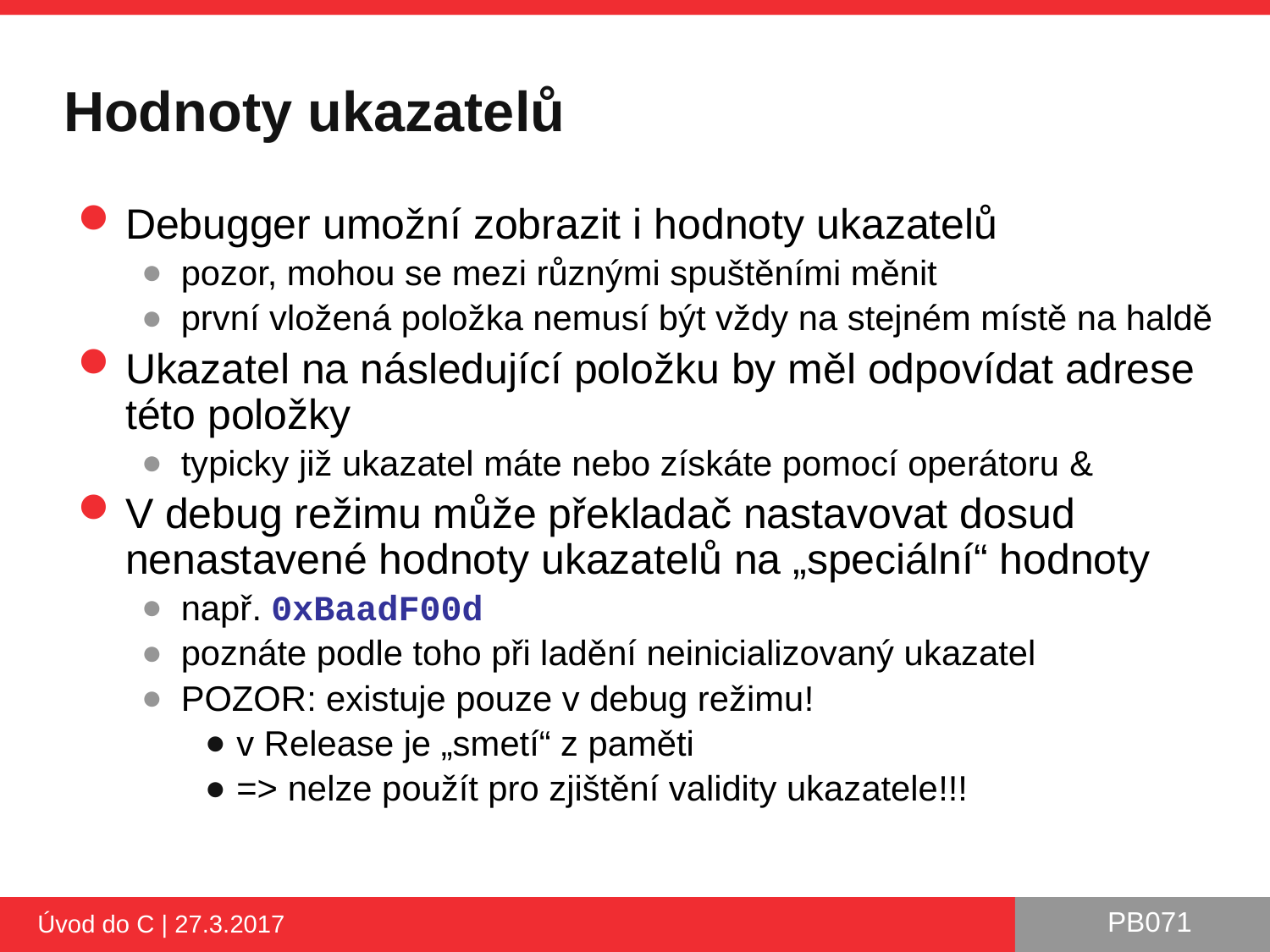

# Hodnoty ukazatelů
Debugger umožní zobrazit i hodnoty ukazatelů
pozor, mohou se mezi různými spuštěními měnit
první vložená položka nemusí být vždy na stejném místě na haldě
Ukazatel na následující položku by měl odpovídat adrese této položky
typicky již ukazatel máte nebo získáte pomocí operátoru &
V debug režimu může překladač nastavovat dosud nenastavené hodnoty ukazatelů na „speciální“ hodnoty
např. 0xBaadF00d
poznáte podle toho při ladění neinicializovaný ukazatel
POZOR: existuje pouze v debug režimu!
v Release je „smetí“ z paměti
=> nelze použít pro zjištění validity ukazatele!!!
Úvod do C | 27.3.2017